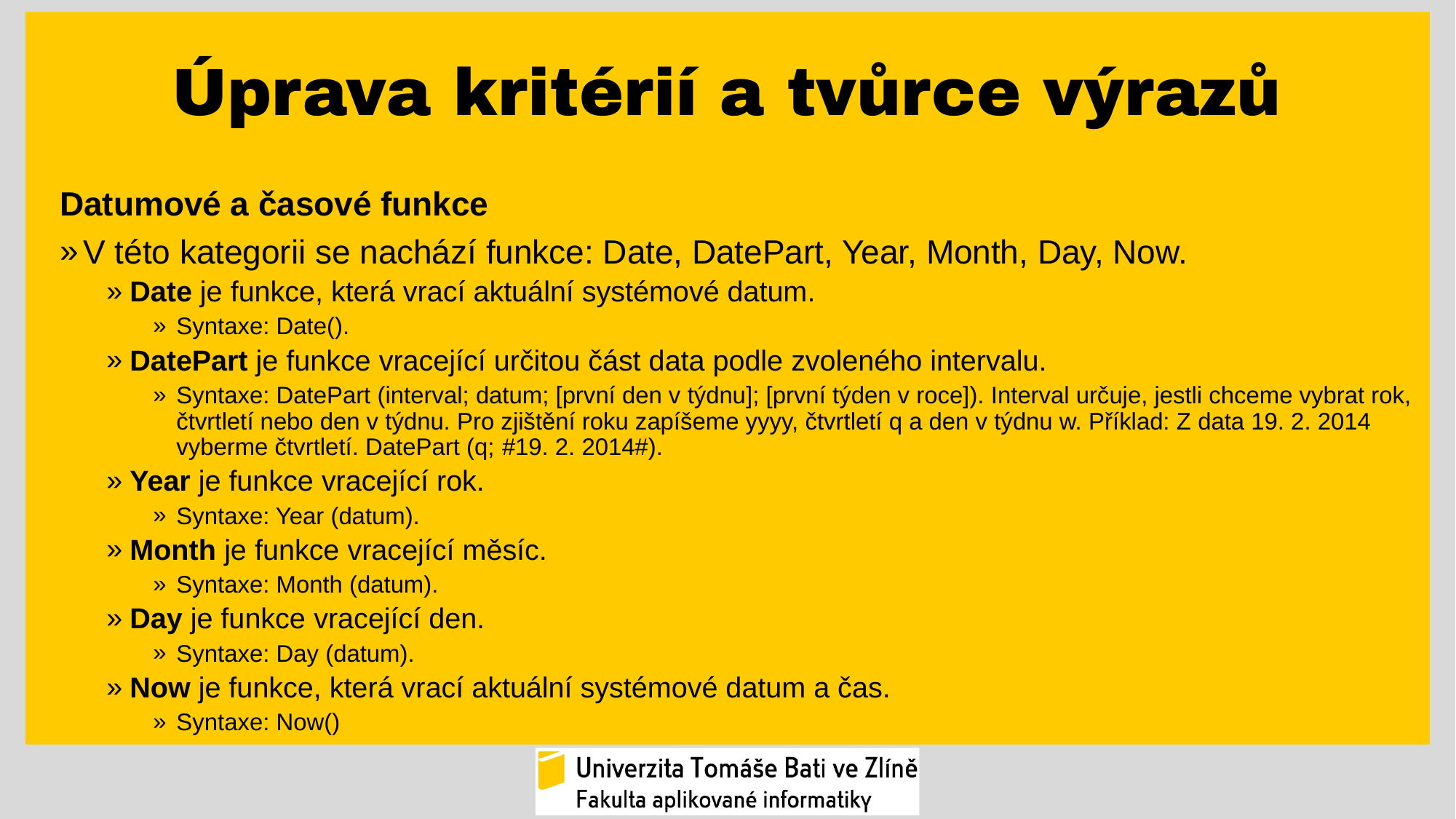

# Úprava kritérií a tvůrce výrazů
Datumové a časové funkce
V této kategorii se nachází funkce: Date, DatePart, Year, Month, Day, Now.
Date je funkce, která vrací aktuální systémové datum.
Syntaxe: Date().
DatePart je funkce vracející určitou část data podle zvoleného intervalu.
Syntaxe: DatePart (interval; datum; [první den v týdnu]; [první týden v roce]). Interval určuje, jestli chceme vybrat rok, čtvrtletí nebo den v týdnu. Pro zjištění roku zapíšeme yyyy, čtvrtletí q a den v týdnu w. Příklad: Z data 19. 2. 2014 vyberme čtvrtletí. DatePart (q; #19. 2. 2014#).
Year je funkce vracející rok.
Syntaxe: Year (datum).
Month je funkce vracející měsíc.
Syntaxe: Month (datum).
Day je funkce vracející den.
Syntaxe: Day (datum).
Now je funkce, která vrací aktuální systémové datum a čas.
Syntaxe: Now()